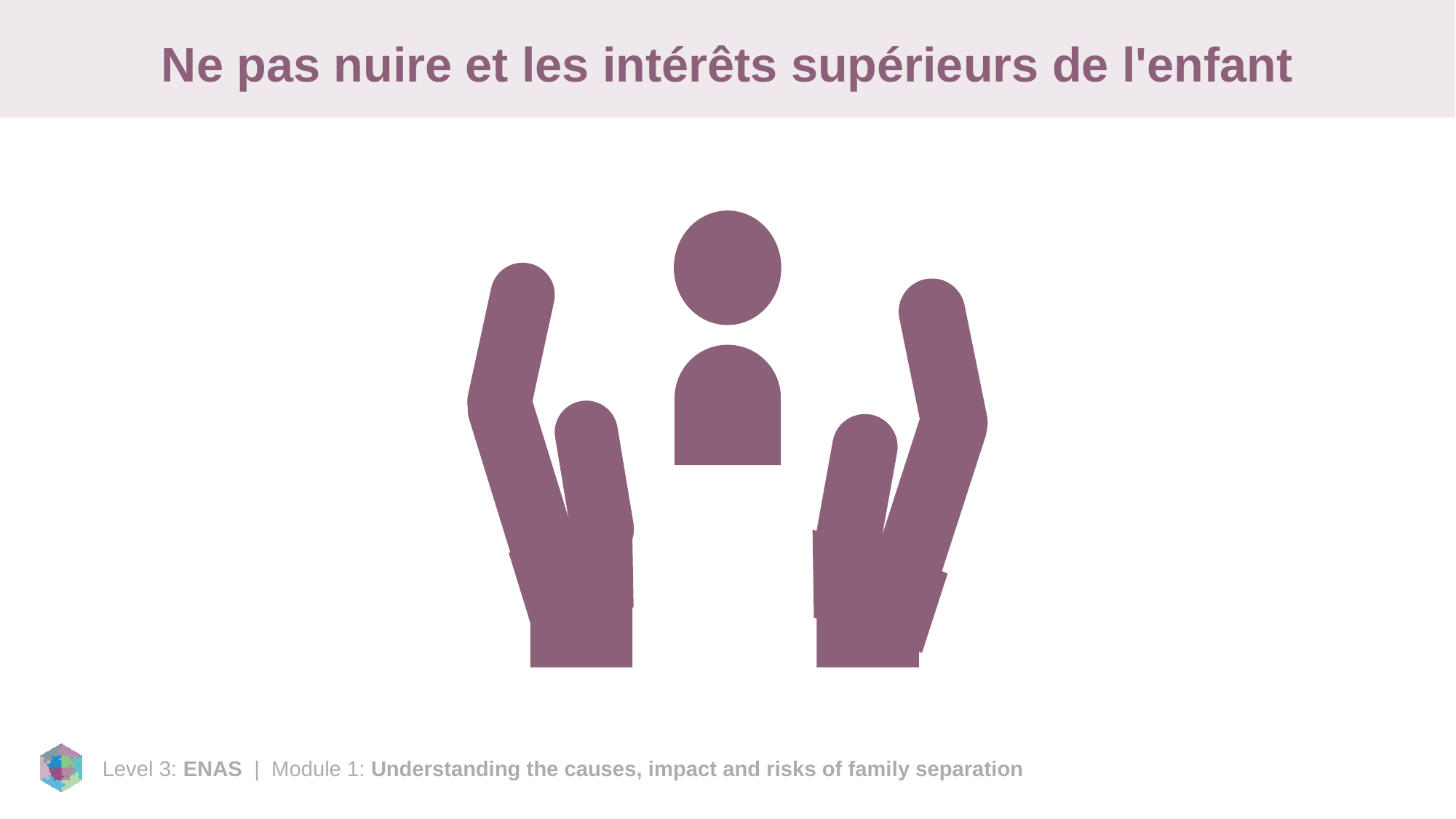

# Ne pas nuire et les intérêts supérieurs de l'enfant